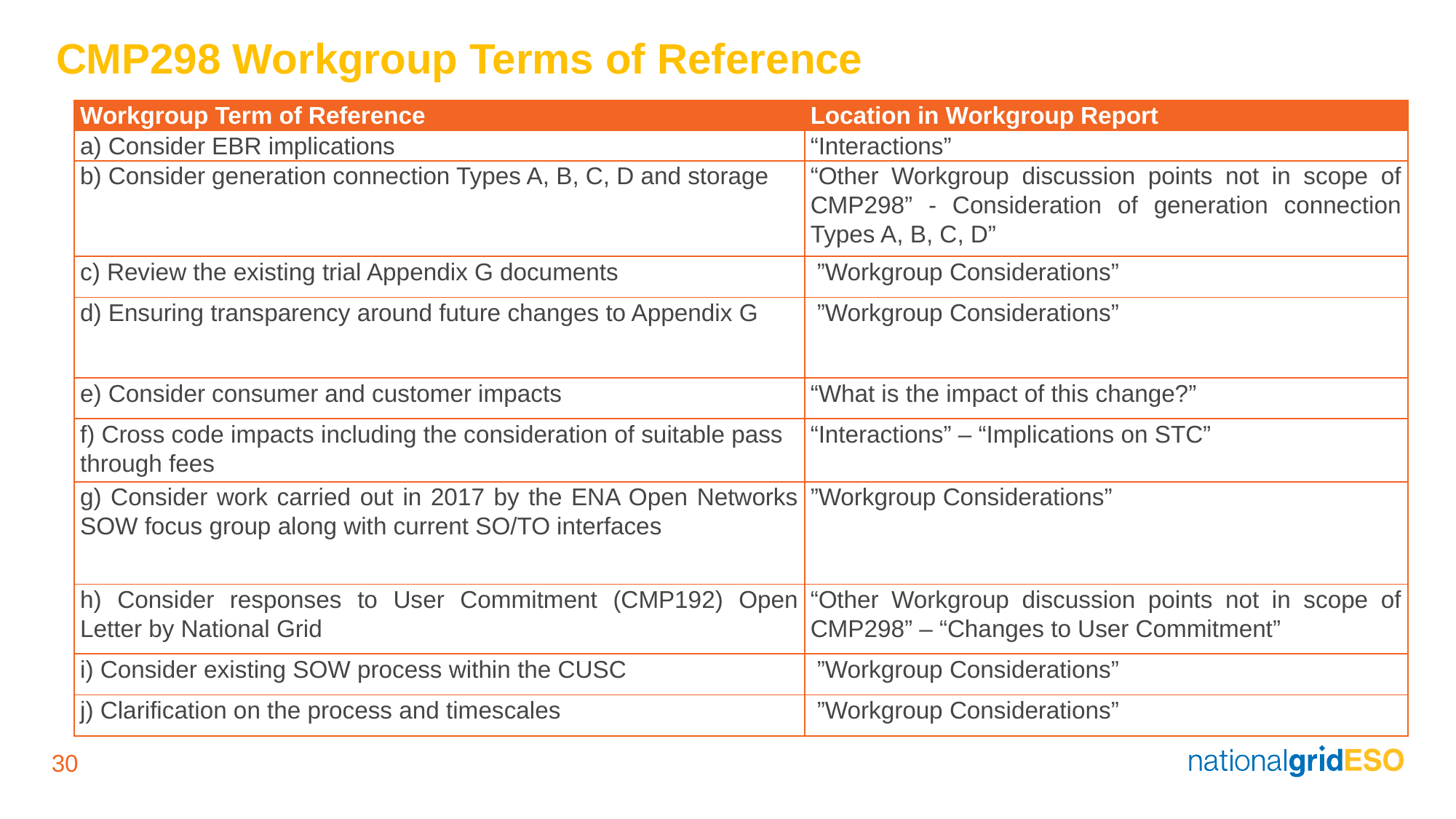

# CMP298 Workgroup Terms of Reference
| Workgroup Term of Reference | Location in Workgroup Report |
| --- | --- |
| a) Consider EBR implications | “Interactions” |
| b) Consider generation connection Types A, B, C, D and storage | “Other Workgroup discussion points not in scope of CMP298” - Consideration of generation connection Types A, B, C, D” |
| c) Review the existing trial Appendix G documents | ”Workgroup Considerations” |
| d) Ensuring transparency around future changes to Appendix G | ”Workgroup Considerations” |
| e) Consider consumer and customer impacts | “What is the impact of this change?” |
| f) Cross code impacts including the consideration of suitable pass through fees | “Interactions” – “Implications on STC” |
| g) Consider work carried out in 2017 by the ENA Open Networks SOW focus group along with current SO/TO interfaces | ”Workgroup Considerations” |
| h) Consider responses to User Commitment (CMP192) Open Letter by National Grid | “Other Workgroup discussion points not in scope of CMP298” – “Changes to User Commitment” |
| i) Consider existing SOW process within the CUSC | ”Workgroup Considerations” |
| j) Clarification on the process and timescales | ”Workgroup Considerations” |